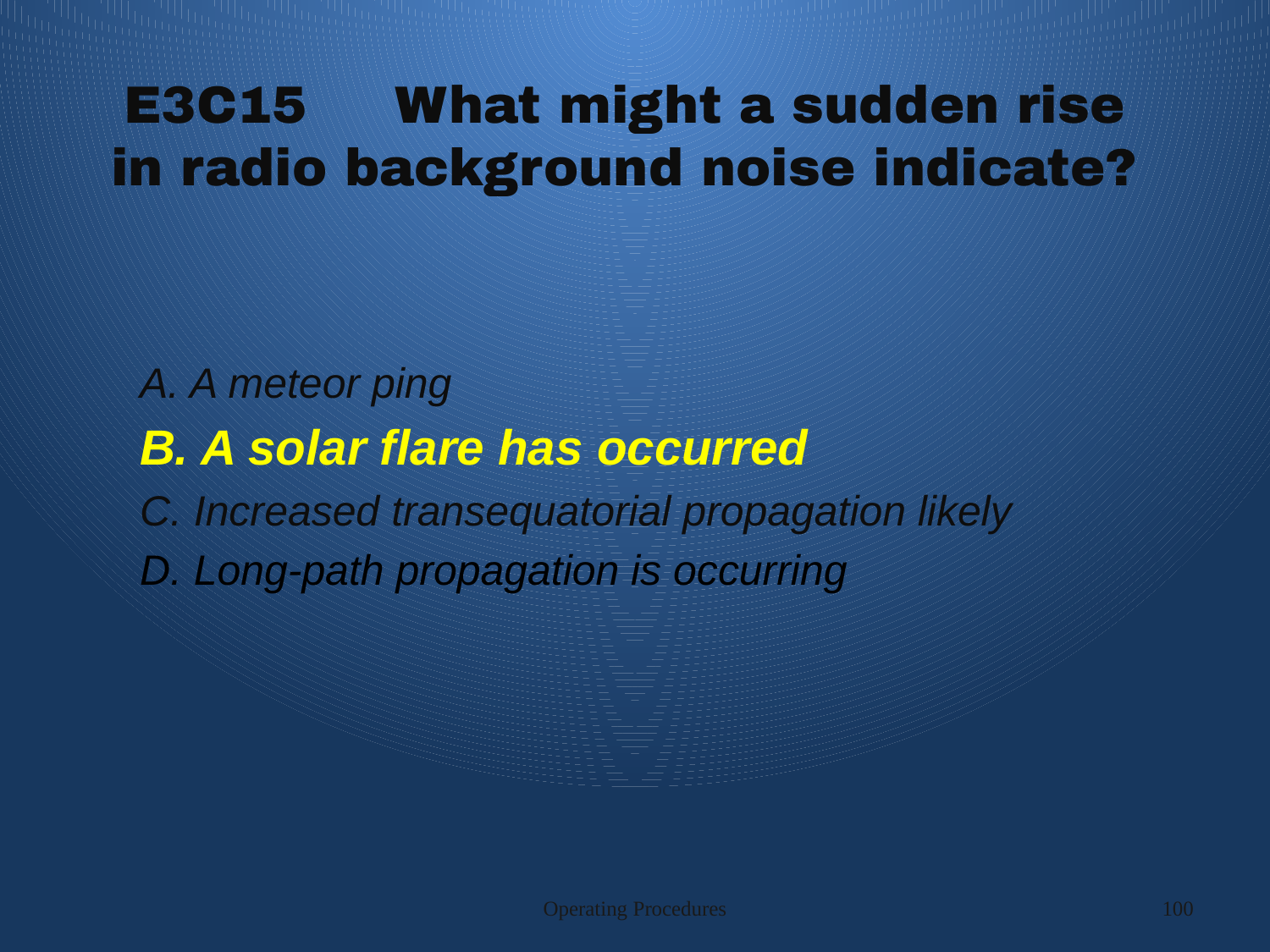

# E3C15     What might a sudden rise in radio background noise indicate?
A. A meteor ping
B. A solar flare has occurred
C. Increased transequatorial propagation likely
D. Long-path propagation is occurring
Operating Procedures
100